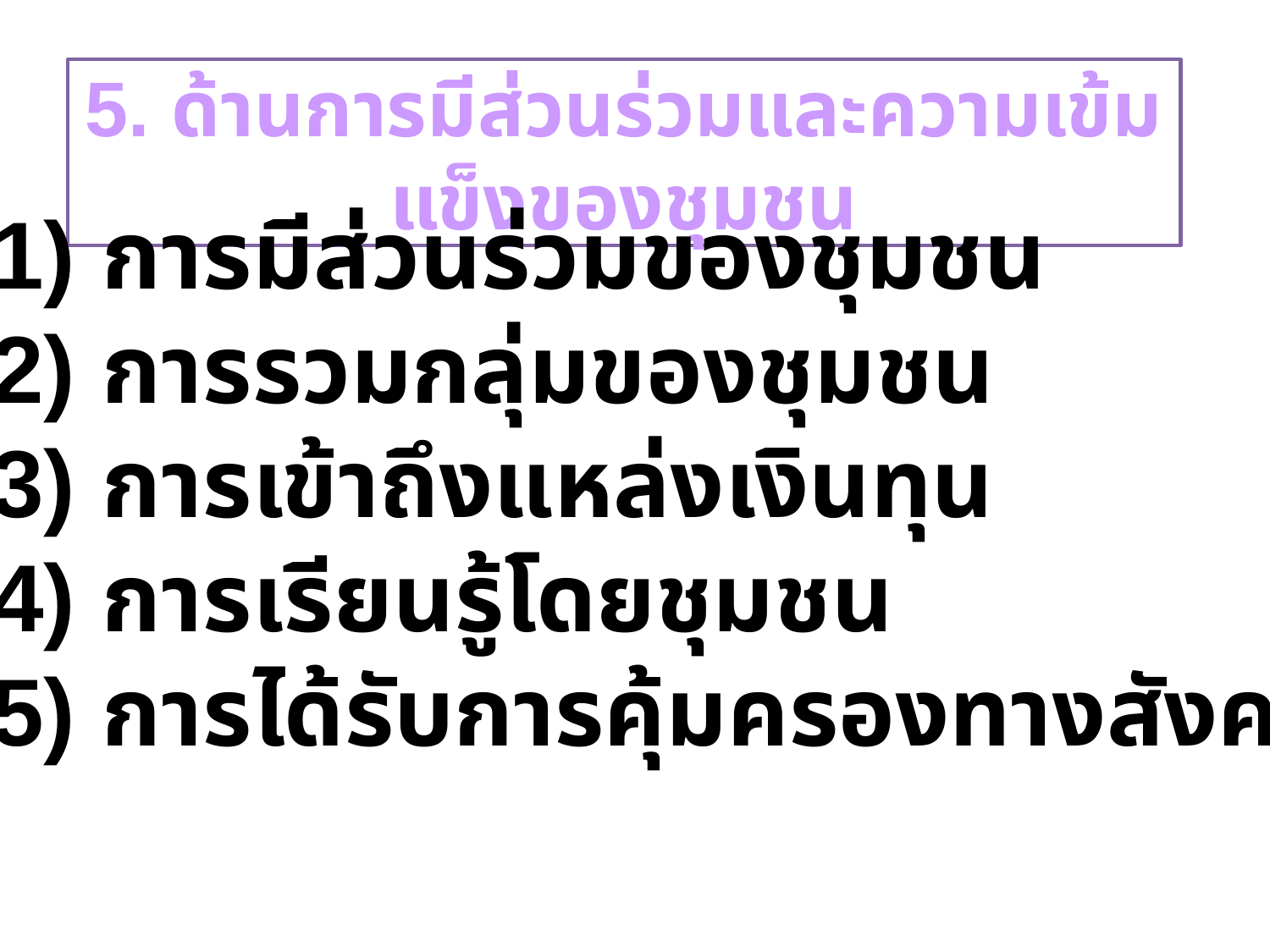

5. ด้านการมีส่วนร่วมและความเข้มแข็งของชุมชน
(21) การมีส่วนร่วมของชุมชน
(22) การรวมกลุ่มของชุมชน
(23) การเข้าถึงแหล่งเงินทุน
(24) การเรียนรู้โดยชุมชน
(25) การได้รับการคุ้มครองทางสังคม